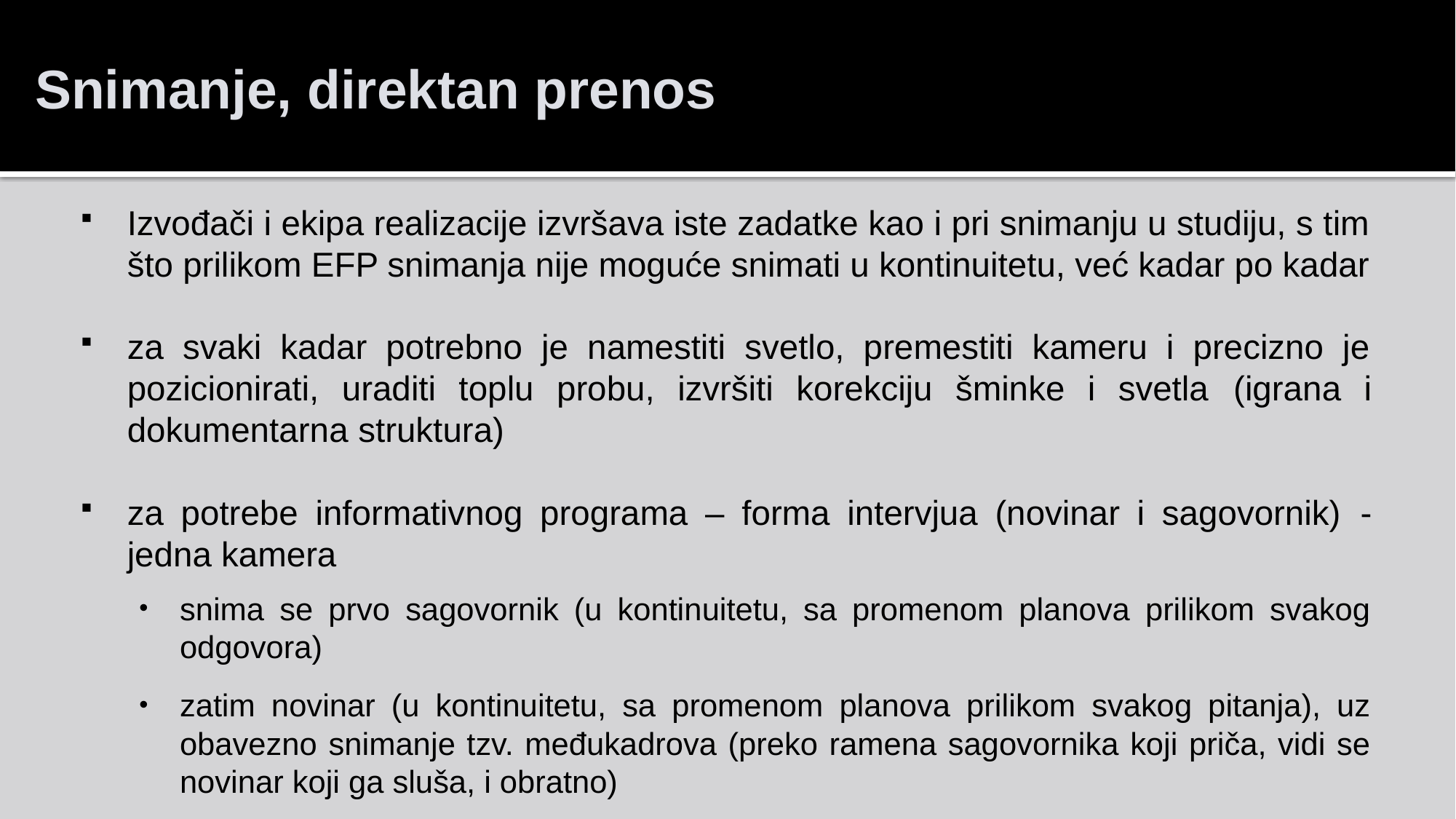

Snimanje, direktan prenos

Izvođači i ekipa realizacije izvršava iste zadatke kao i pri snimanju u studiju, s tim što prilikom EFP snimanja nije moguće snimati u kontinuitetu, već kadar po kadar

za svaki kadar potrebno je namestiti svetlo, premestiti kameru i precizno je pozicionirati, uraditi toplu probu, izvršiti korekciju šminke i svetla (igrana i dokumentarna struktura)

za potrebe informativnog programa – forma intervjua (novinar i sagovornik) - jedna kamera

snima se prvo sagovornik (u kontinuitetu, sa promenom planova prilikom svakog odgovora)

zatim novinar (u kontinuitetu, sa promenom planova prilikom svakog pitanja), uz obavezno snimanje tzv. međukadrova (preko ramena sagovornika koji priča, vidi se novinar koji ga sluša, i obratno)